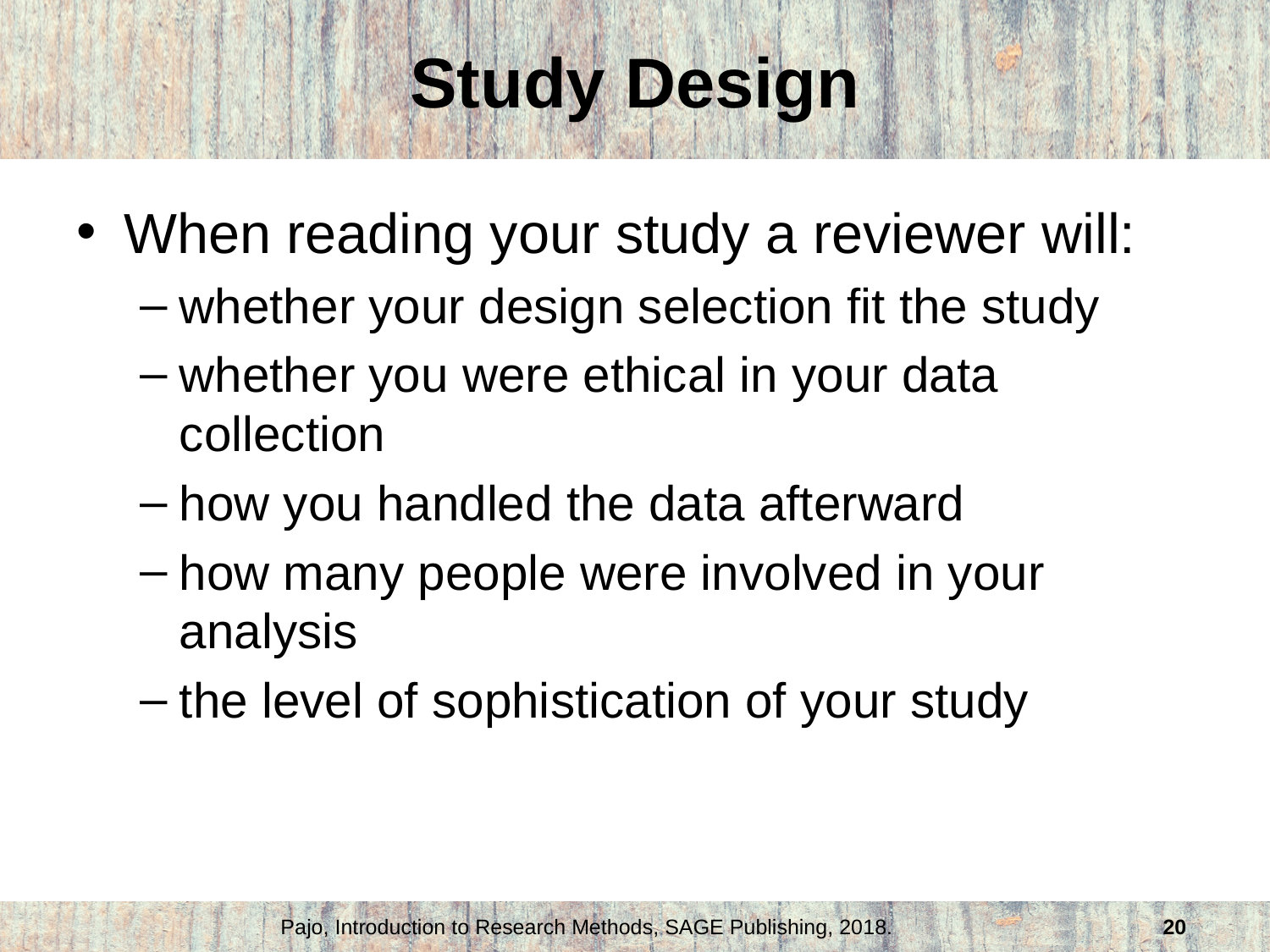

# Study Design
When reading your study a reviewer will:
whether your design selection fit the study
whether you were ethical in your data collection
how you handled the data afterward
how many people were involved in your analysis
the level of sophistication of your study
Pajo, Introduction to Research Methods, SAGE Publishing, 2018.
20